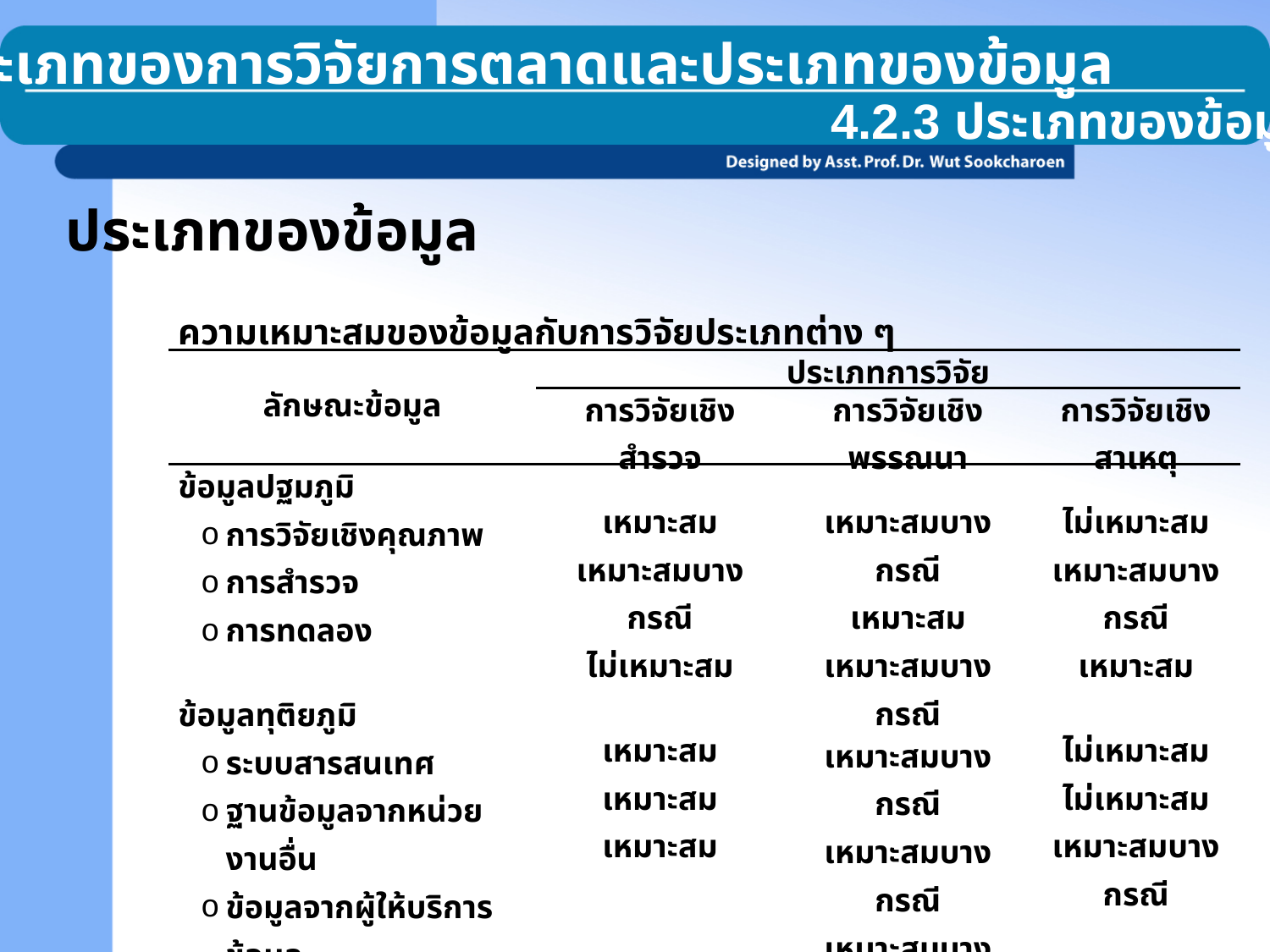

4.2 ประเภทของการวิจัยการตลาดและประเภทของข้อมูล

4.2.3 ประเภทของข้อมูล
ประเภทของข้อมูล
| ความเหมาะสมของข้อมูลกับการวิจัยประเภทต่าง ๆ |  |  |  |
| --- | --- | --- | --- |
| ลักษณะข้อมูล | ประเภทการวิจัย |  |  |
|  | การวิจัยเชิงสำรวจ | การวิจัยเชิงพรรณนา | การวิจัยเชิงสาเหตุ |
| ข้อมูลปฐมภูมิ การวิจัยเชิงคุณภาพ การสำรวจ การทดลอง | เหมาะสม เหมาะสมบางกรณี ไม่เหมาะสม | เหมาะสมบางกรณี เหมาะสม เหมาะสมบางกรณี | ไม่เหมาะสม เหมาะสมบางกรณี เหมาะสม |
| ข้อมูลทุติยภูมิ ระบบสารสนเทศ ฐานข้อมูลจากหน่วยงานอื่น ข้อมูลจากผู้ให้บริการข้อมูล | เหมาะสม เหมาะสม เหมาะสม | เหมาะสมบางกรณี เหมาะสมบางกรณี เหมาะสมบางกรณี | ไม่เหมาะสม ไม่เหมาะสม เหมาะสมบางกรณี |